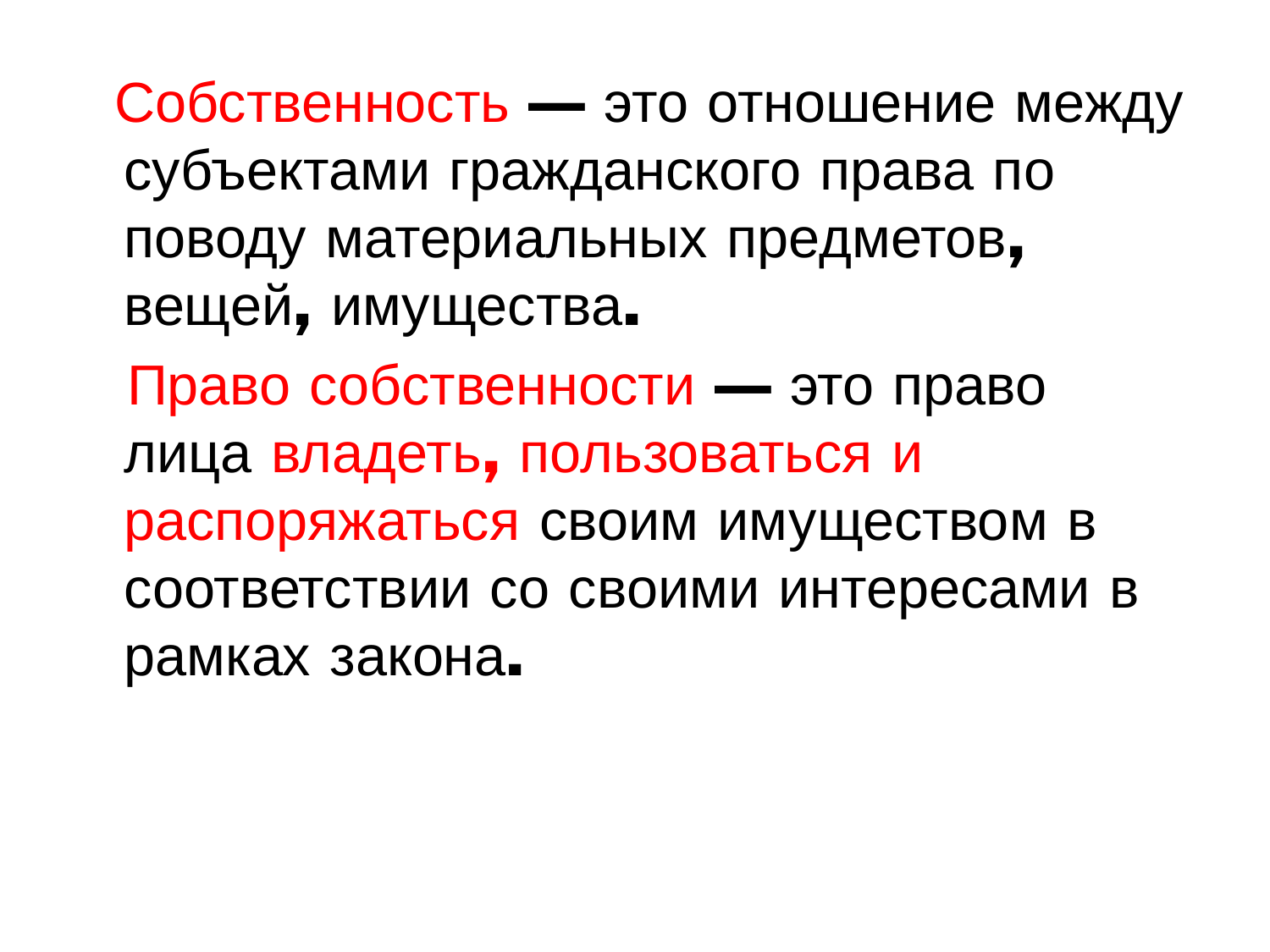

Собственность — это отношение между субъектами гражданского права по поводу материальных предметов, вещей, имущества.
    Право собственности — это право лица владеть, пользоваться и распоряжаться своим имуществом в соответствии со своими интересами в рамках закона.